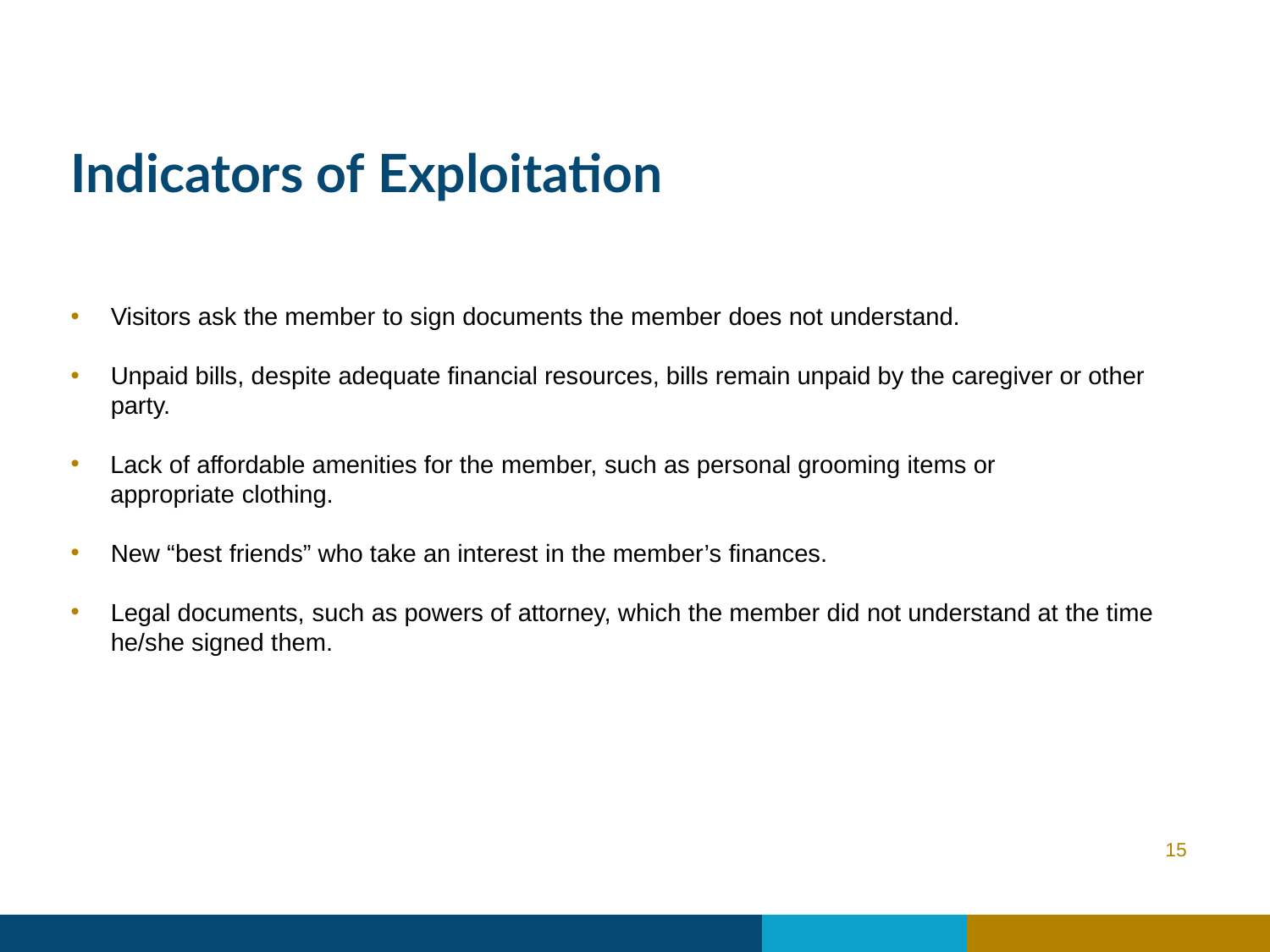

# Indicators of Exploitation
Visitors ask the member to sign documents the member does not understand.
Unpaid bills, despite adequate financial resources, bills remain unpaid by the caregiver or other party.
Lack of affordable amenities for the member, such as personal grooming items or appropriate clothing.
New “best friends” who take an interest in the member’s finances.
Legal documents, such as powers of attorney, which the member did not understand at the time he/she signed them.
15